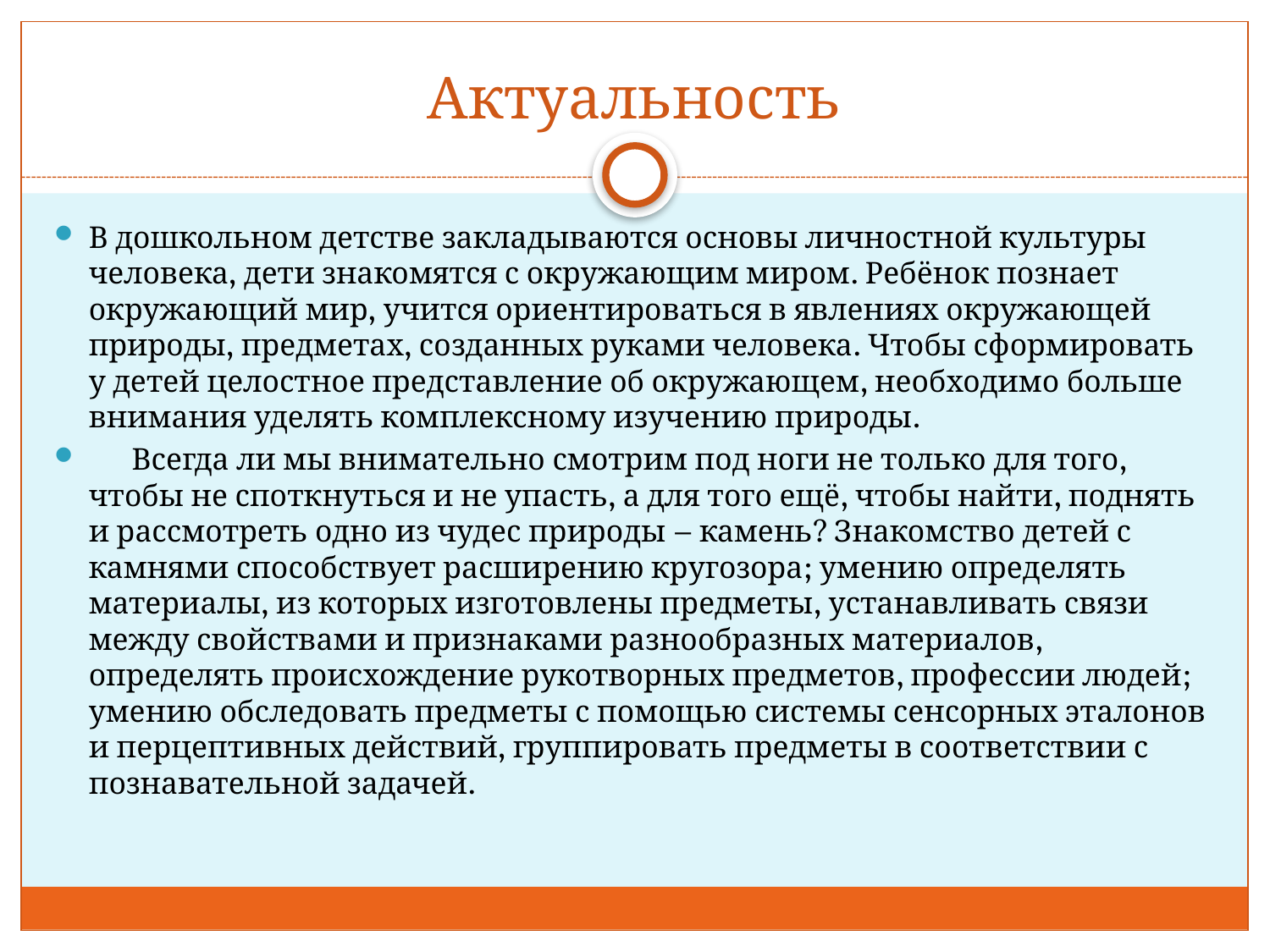

# Актуальность
В дошкольном детстве закладываются основы личностной культуры человека, дети знакомятся с окружающим миром. Ребёнок познает окружающий мир, учится ориентироваться в явлениях окружающей природы, предметах, созданных руками человека. Чтобы сформировать у детей целостное представление об окружающем, необходимо больше внимания уделять комплексному изучению природы.
      Всегда ли мы внимательно смотрим под ноги не только для того, чтобы не споткнуться и не упасть, а для того ещё, чтобы найти, поднять и рассмотреть одно из чудес природы – камень? Знакомство детей с камнями способствует расширению кругозора; умению определять материалы, из которых изготовлены предметы, устанавливать связи между свойствами и признаками разнообразных материалов, определять происхождение рукотворных предметов, профессии людей; умению обследовать предметы с помощью системы сенсорных эталонов и перцептивных действий, группировать предметы в соответствии с познавательной задачей.